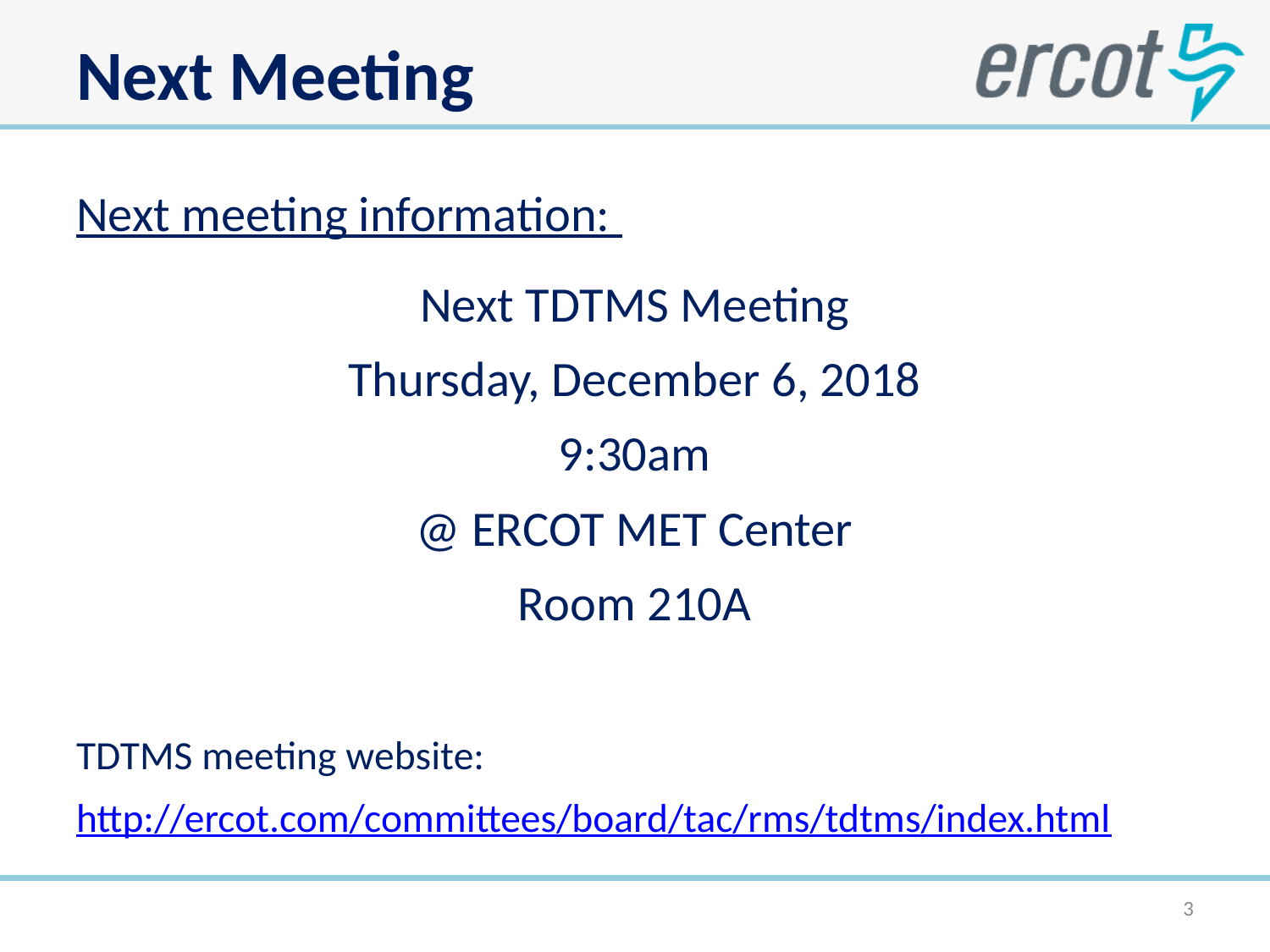

# Next Meeting
Next meeting information:
Next TDTMS Meeting
Thursday, December 6, 2018
9:30am
@ ERCOT MET Center
Room 210A

TDTMS meeting website:
http://ercot.com/committees/board/tac/rms/tdtms/index.html

3